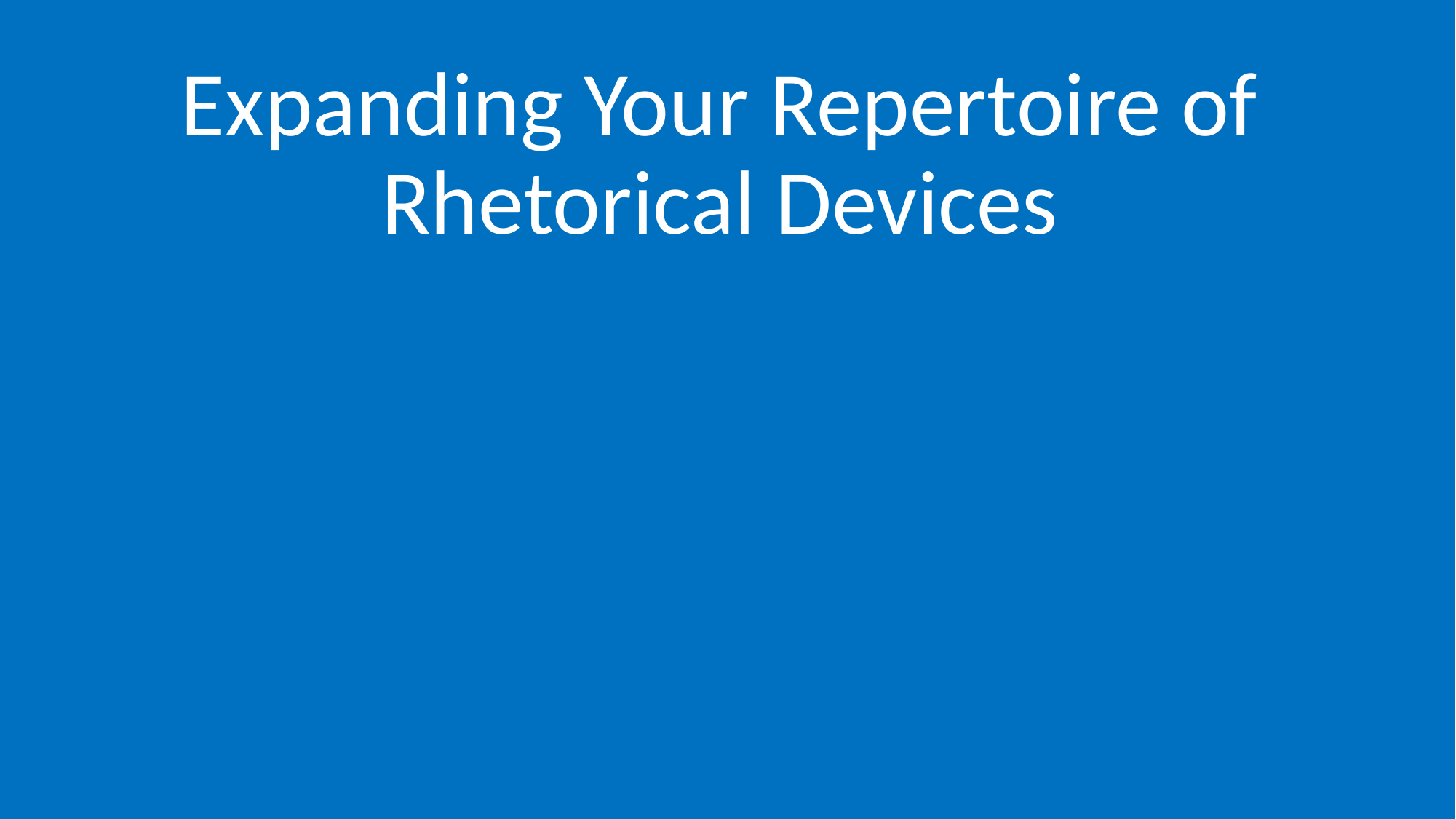

# Expanding Your Repertoire of Rhetorical Devices